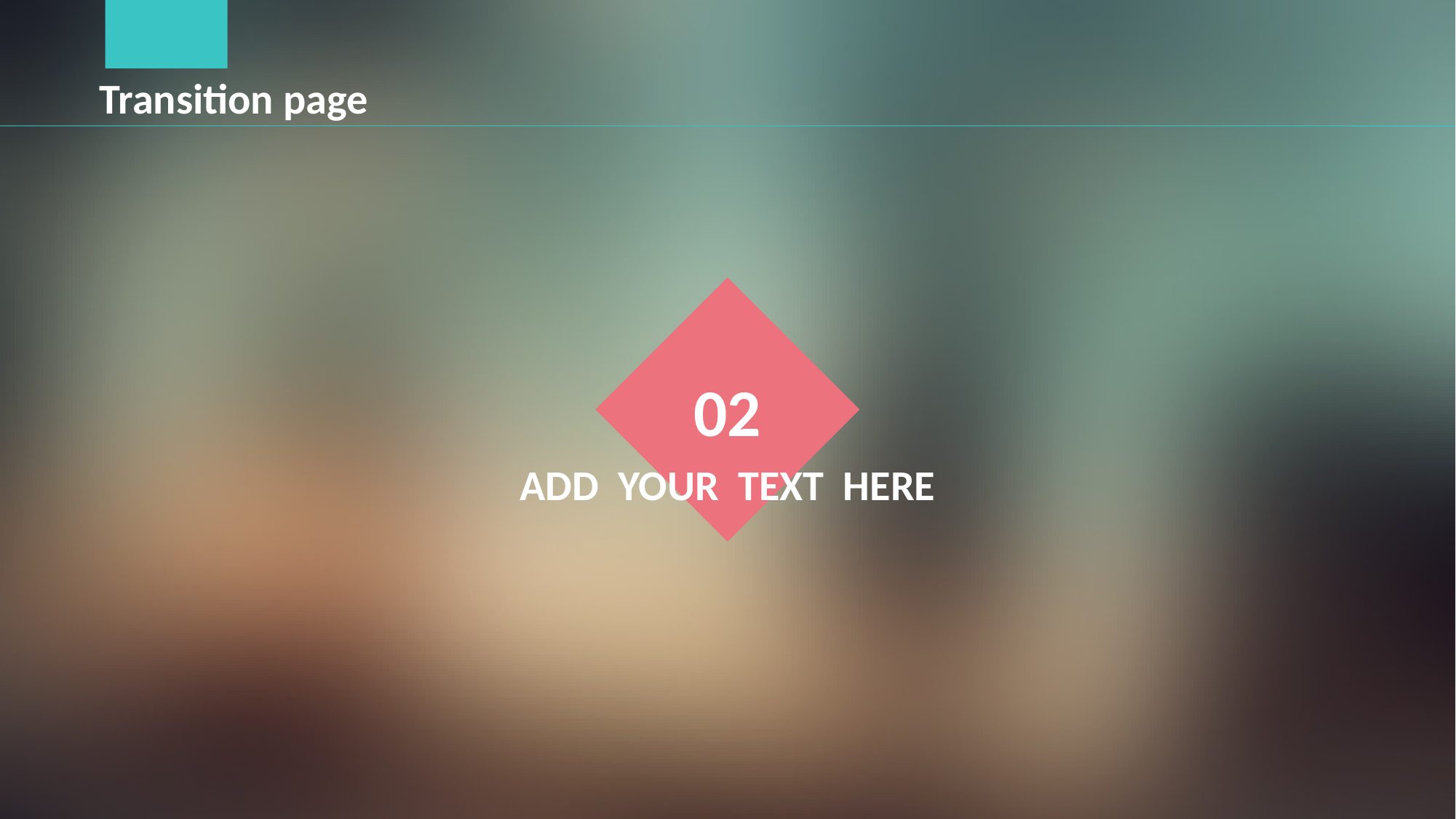

Transition page

02
ADD  YOUR  TEXT  HERE